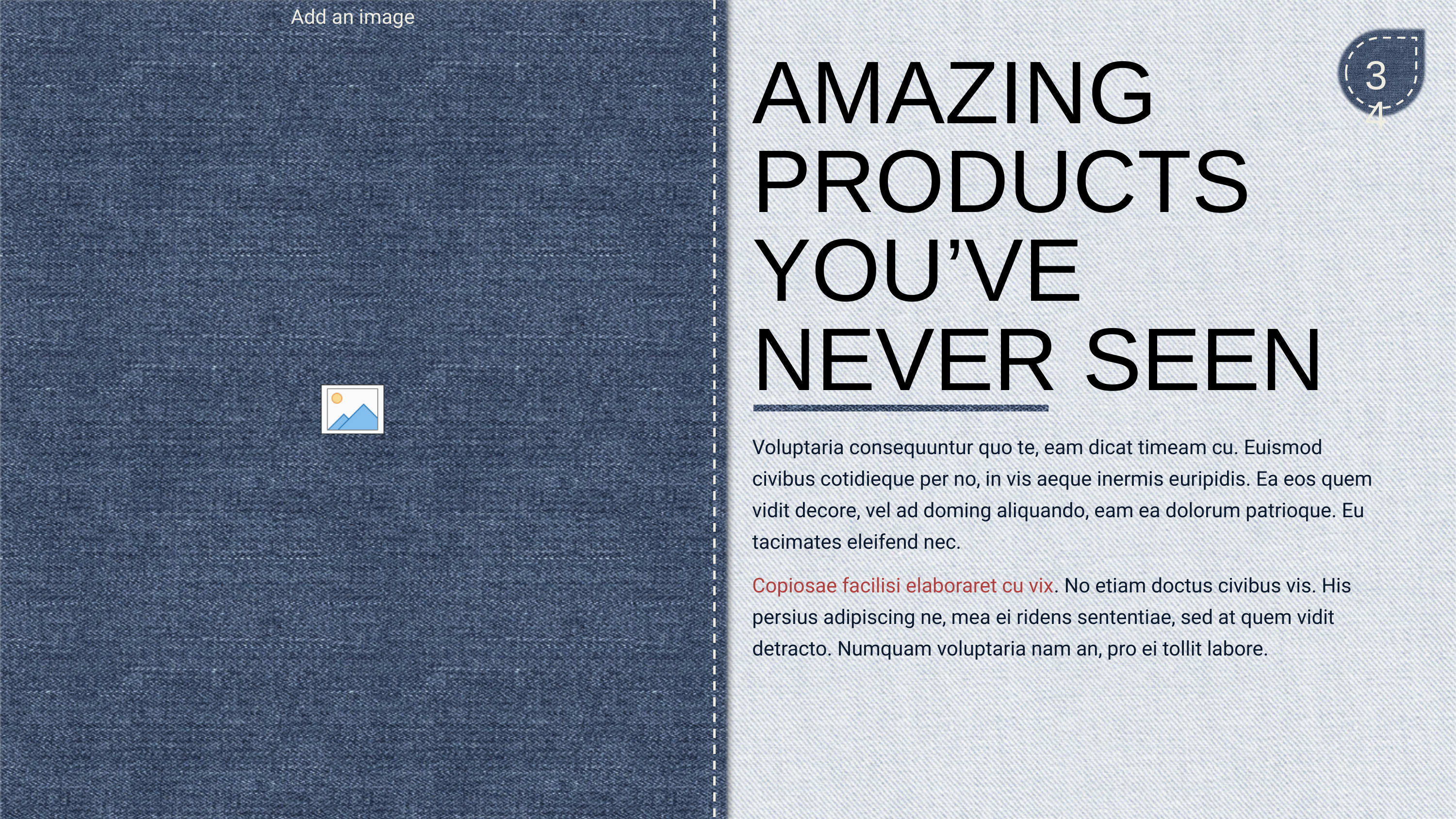

34
# AMAZING PRODUCTS YOU’VE NEVER SEEN
Voluptaria consequuntur quo te, eam dicat timeam cu. Euismod civibus cotidieque per no, in vis aeque inermis euripidis. Ea eos quem vidit decore, vel ad doming aliquando, eam ea dolorum patrioque. Eu tacimates eleifend nec.
Copiosae facilisi elaboraret cu vix. No etiam doctus civibus vis. His persius adipiscing ne, mea ei ridens sententiae, sed at quem vidit detracto. Numquam voluptaria nam an, pro ei tollit labore.